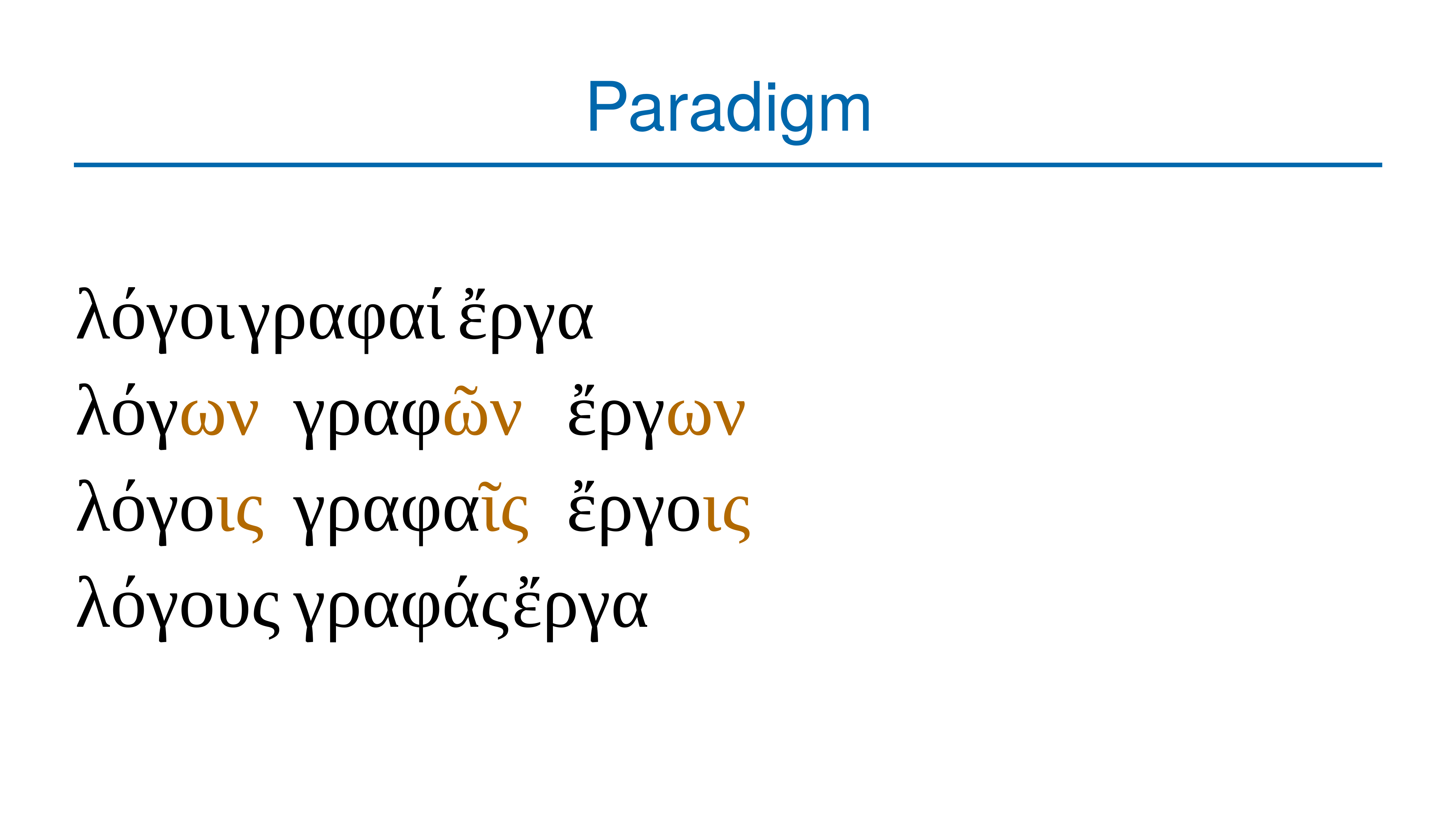

# Paradigm
λόγοι	γραφαί	ἔργα
λόγων	γραφῶν	ἔργων
λόγοις	γραφαῖς	ἔργοις
λόγους	γραφάς	ἔργα